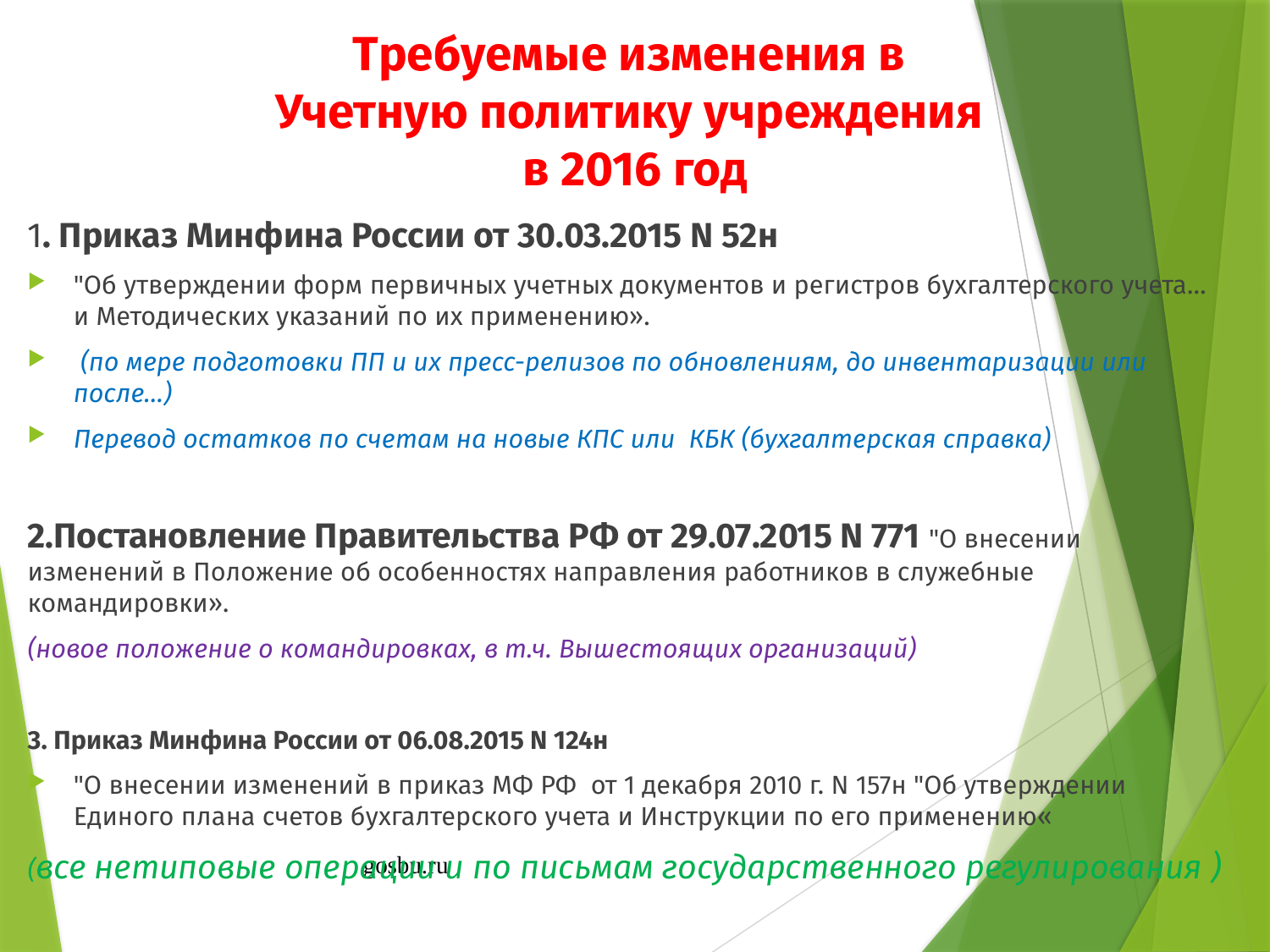

# Требуемые изменения в Учетную политику учреждения в 2016 год
1. Приказ Минфина России от 30.03.2015 N 52н
"Об утверждении форм первичных учетных документов и регистров бухгалтерского учета… и Методических указаний по их применению».
 (по мере подготовки ПП и их пресс-релизов по обновлениям, до инвентаризации или после…)
Перевод остатков по счетам на новые КПС или  КБК (бухгалтерская справка)

2.Постановление Правительства РФ от 29.07.2015 N 771 "О внесении изменений в Положение об особенностях направления работников в служебные командировки».
(новое положение о командировках, в т.ч. Вышестоящих организаций)

3. Приказ Минфина России от 06.08.2015 N 124н
"О внесении изменений в приказ МФ РФ  от 1 декабря 2010 г. N 157н "Об утверждении Единого плана счетов бухгалтерского учета и Инструкции по его применению«
(все нетиповые операции и по письмам государственного регулирования )

gosbu.ru